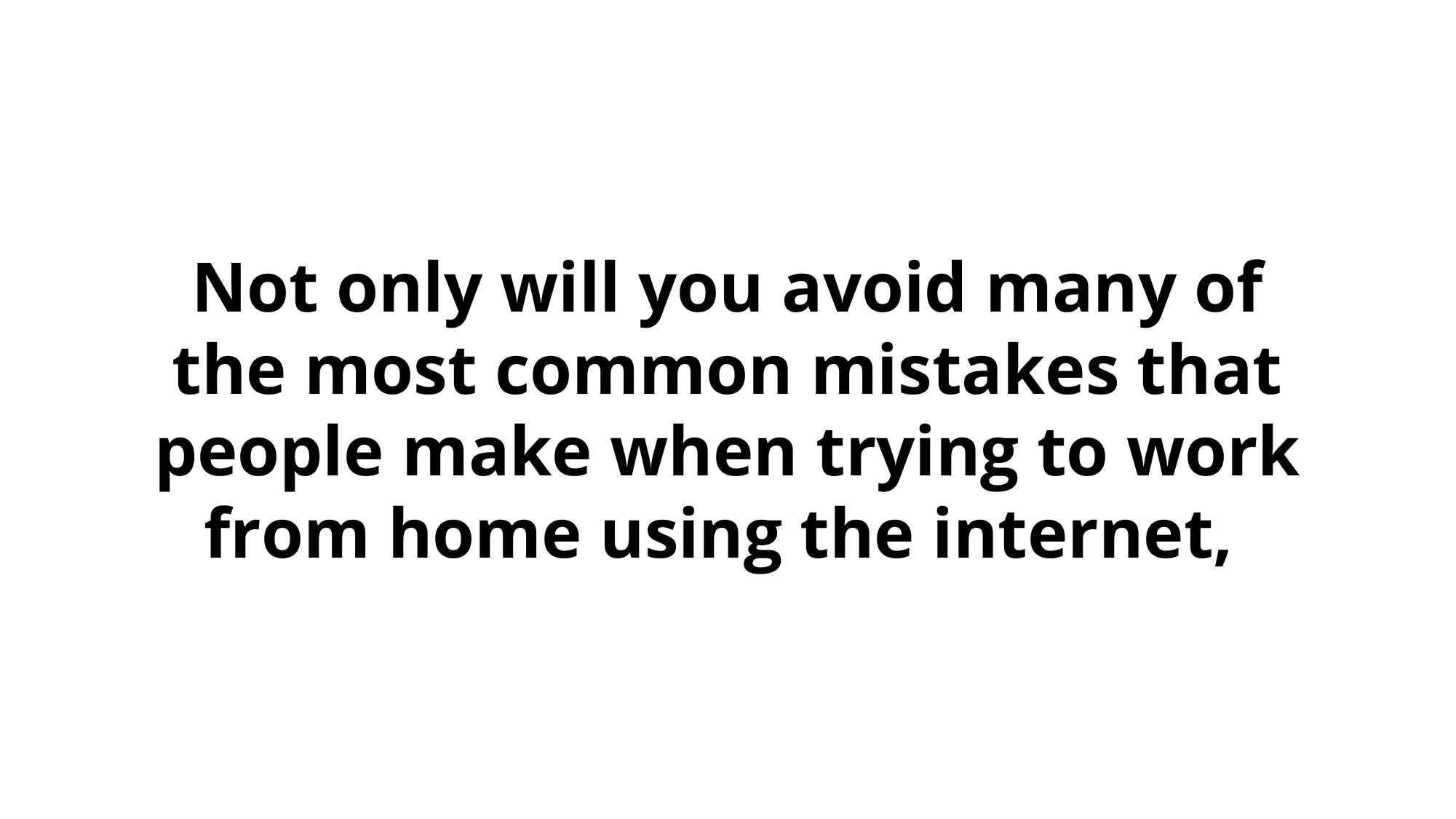

Not only will you avoid many of the most common mistakes that people make when trying to work from home using the internet,